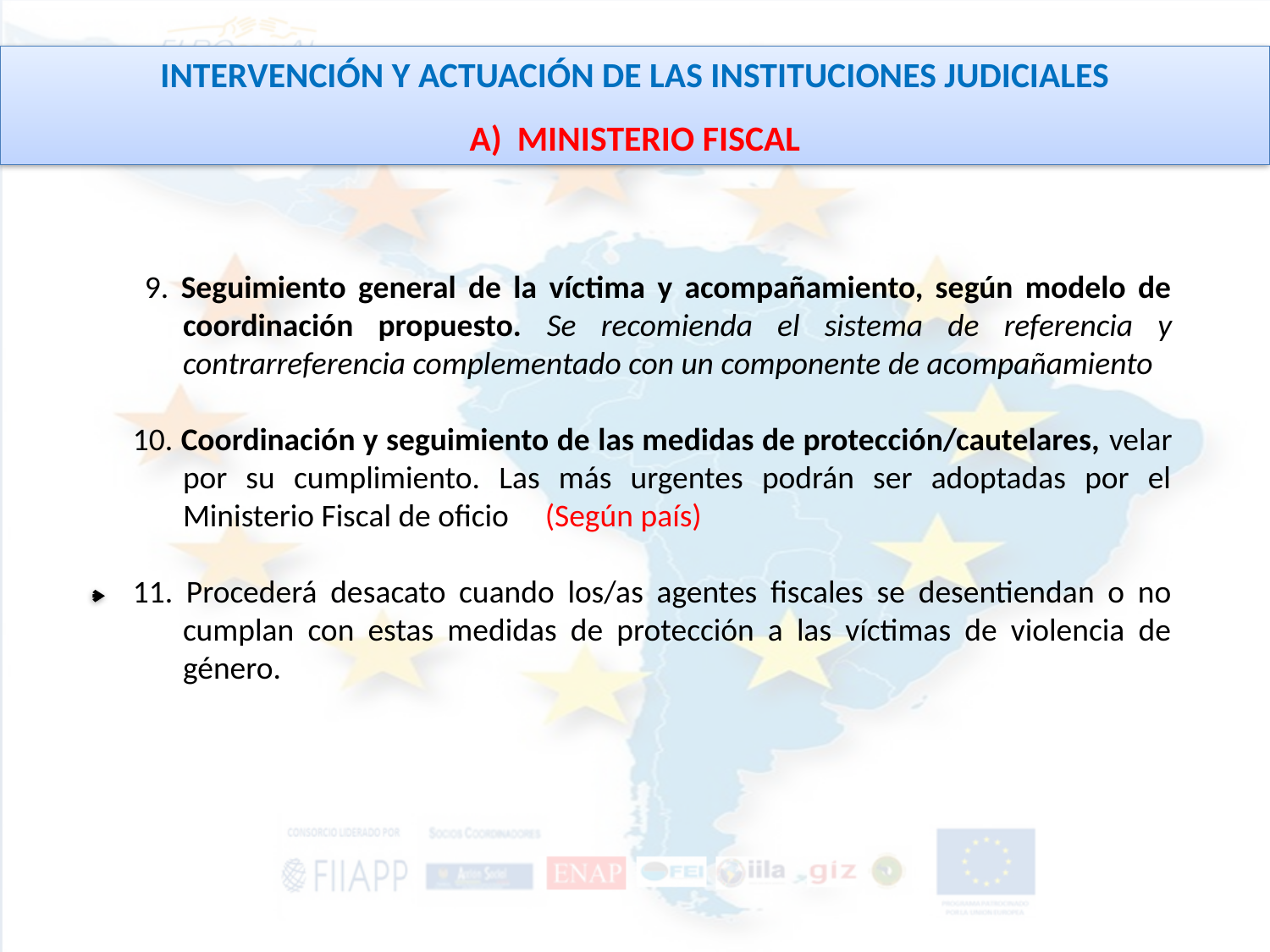

INTERVENCIÓN Y ACTUACIÓN DE LAS INSTITUCIONES JUDICIALES
MINISTERIO FISCAL

9. Seguimiento general de la víctima y acompañamiento, según modelo de coordinación propuesto. Se recomienda el sistema de referencia y contrarreferencia complementado con un componente de acompañamiento

10. Coordinación y seguimiento de las medidas de protección/cautelares, velar por su cumplimiento. Las más urgentes podrán ser adoptadas por el Ministerio Fiscal de oficio     (Según país)

11. Procederá desacato cuando los/as agentes fiscales se desentiendan o no cumplan con estas medidas de protección a las víctimas de violencia de género.